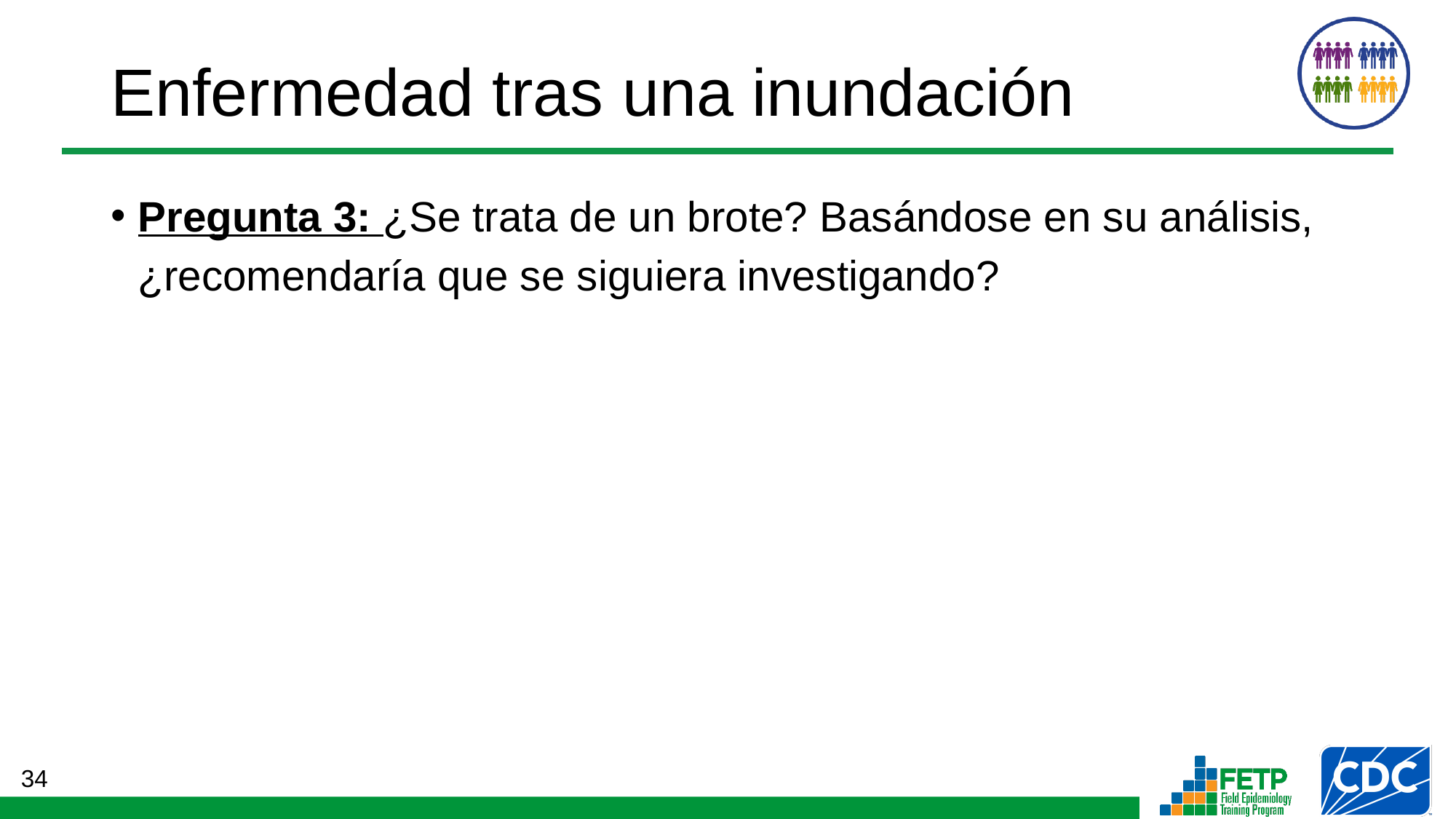

# Enfermedad tras una inundación
Pregunta 3: ¿Se trata de un brote? Basándose en su análisis, ¿recomendaría que se siguiera investigando?